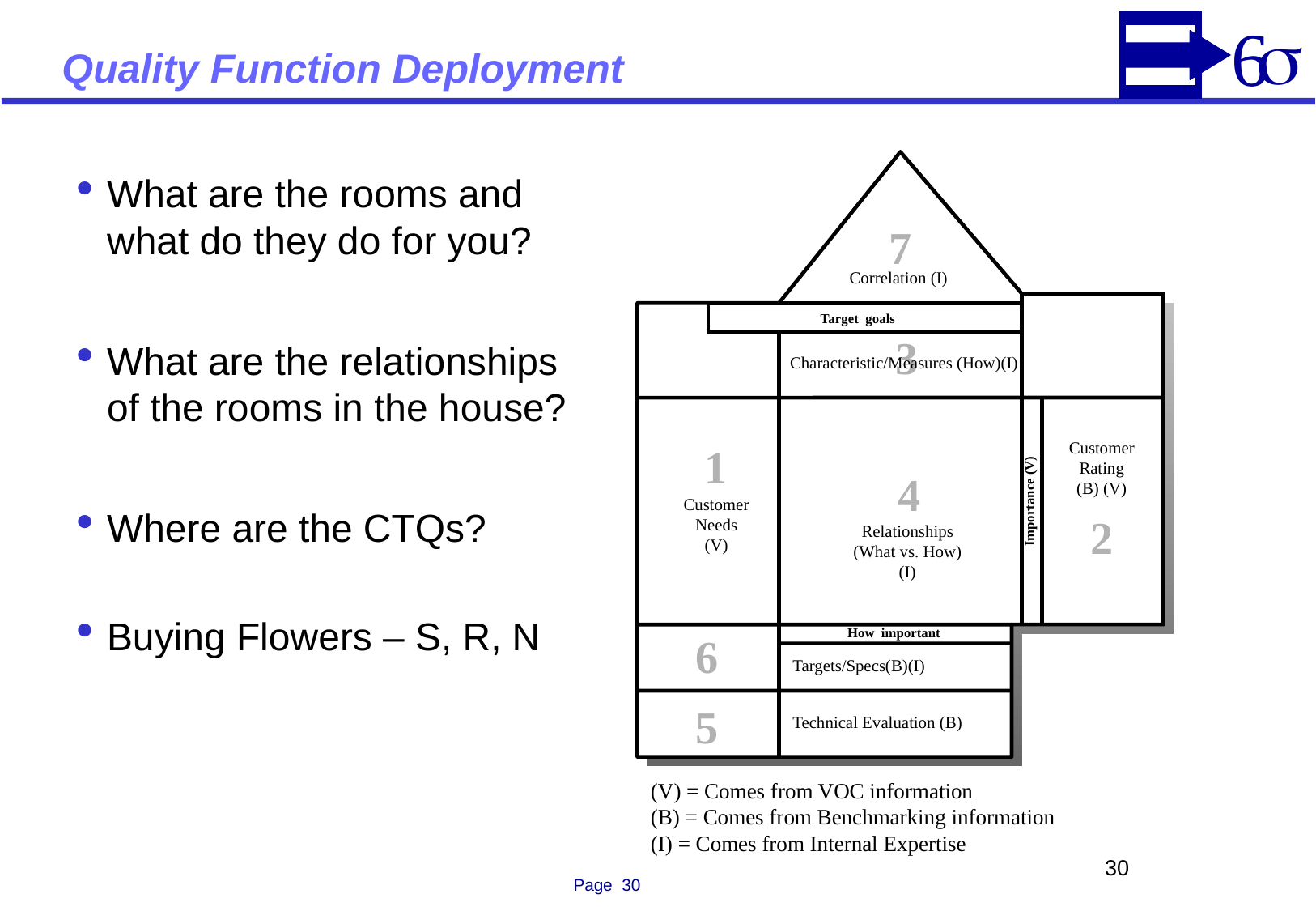

# Quality Function Deployment

7
Correlation (I)
Target  goals
3
Characteristic/Measures (How)(I)
Customer
Rating
(B) (V)
1
4
Customer
Needs
(V)
Importance (V)
2
Relationships
(What vs. How)
(I)
How  important
6
Targets/Specs(B)(I)
5
Technical Evaluation (B)
(V) = Comes from VOC information
(B) = Comes from Benchmarking information
(I) = Comes from Internal Expertise
What are the rooms and what do they do for you?

What are the relationships of the rooms in the house?

Where are the CTQs?

Buying Flowers – S, R, N